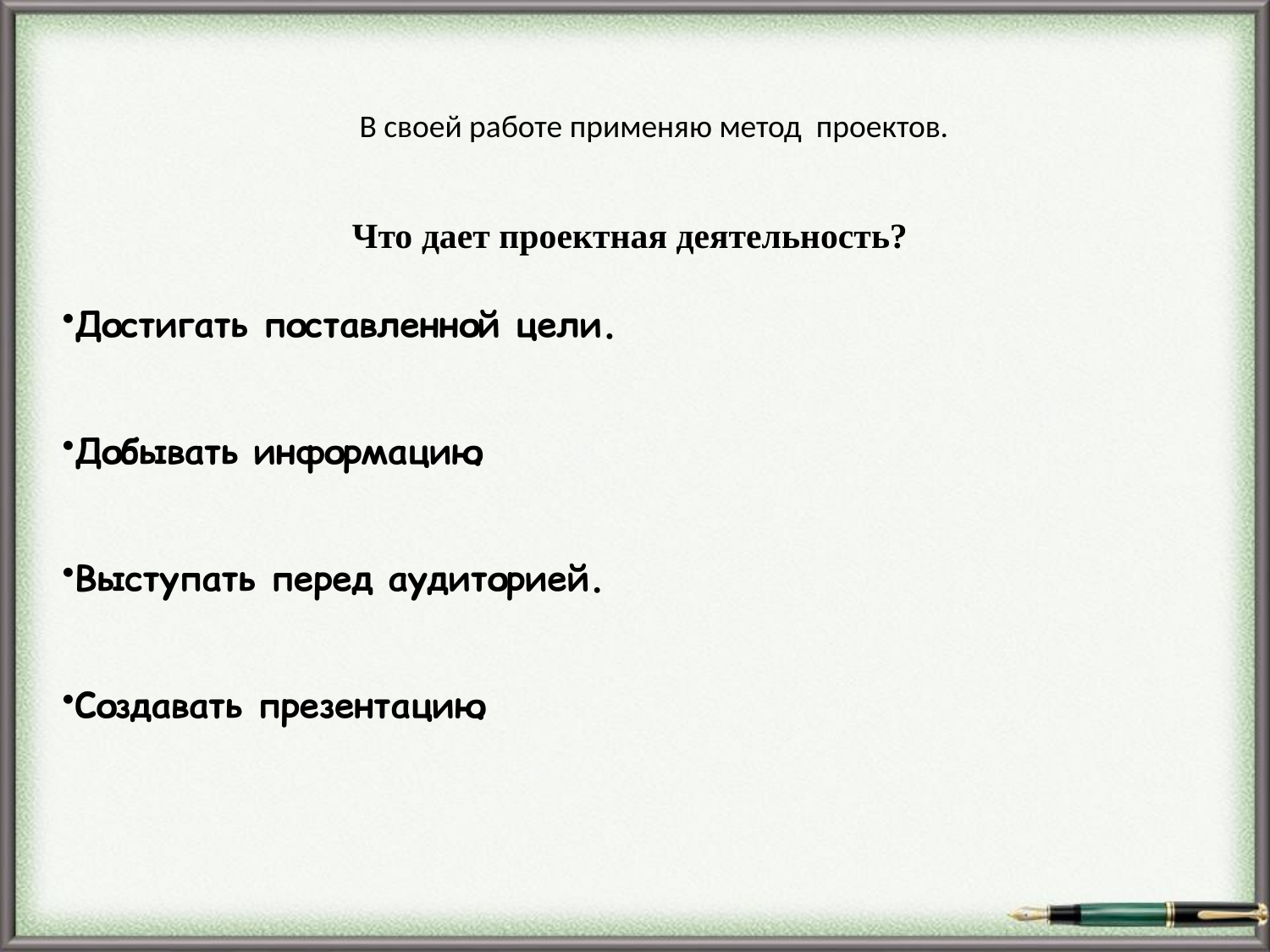

Что дает проектная деятельность?

Достигать поставленной цели.

Добывать информацию.

Выступать перед аудиторией.

Создавать презентацию.
В своей работе применяю метод  проектов.